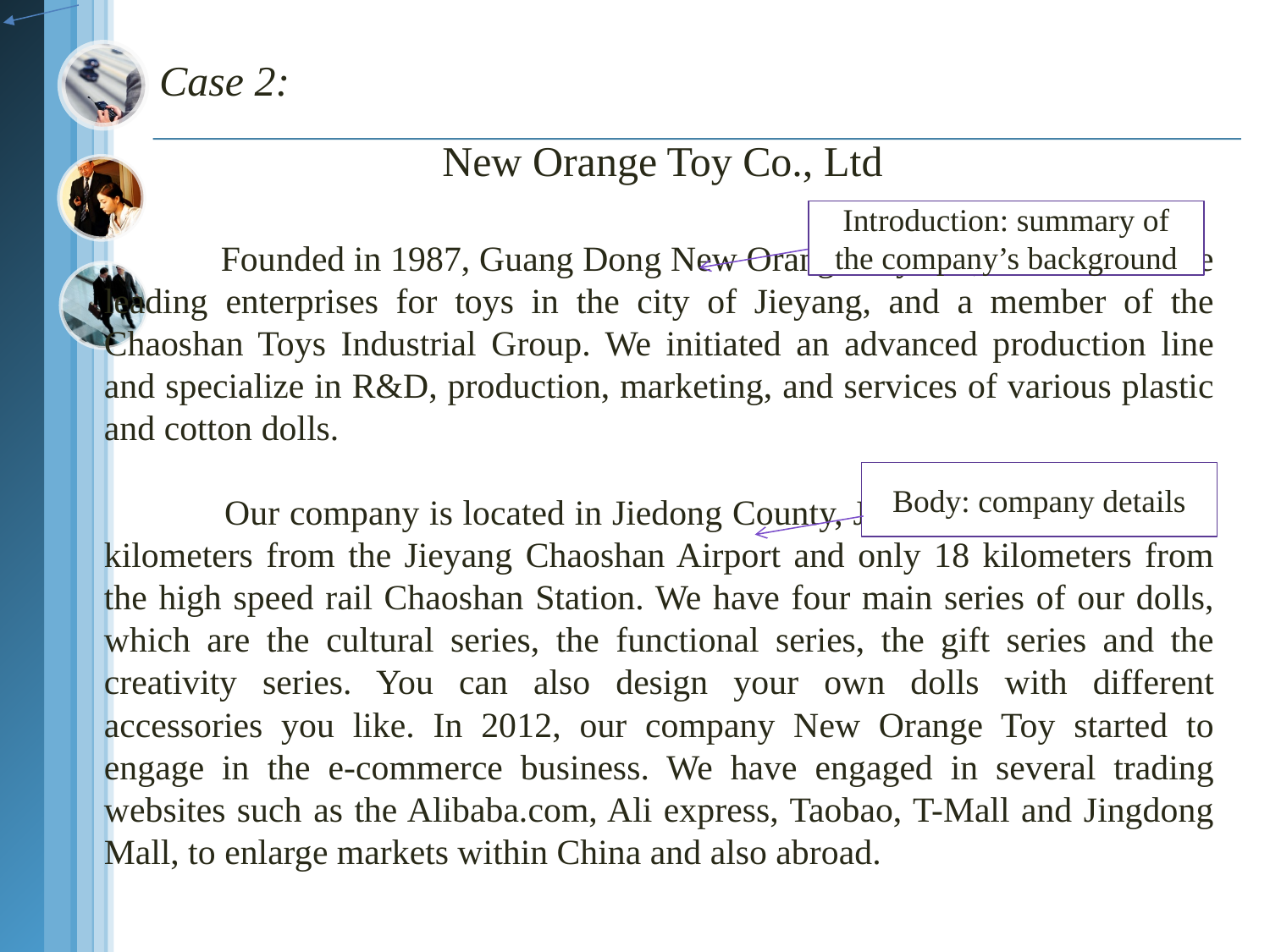

# Case 2:
 New Orange Toy Co., Ltd

             Founded in 1987, Guang Dong New Orange Toy Co.,Ltd is one of the leading enterprises for toys in the city of Jieyang, and a member of the Chaoshan Toys Industrial Group. We initiated an advanced production line and specialize in R&D, production, marketing, and services of various plastic and cotton dolls.

            Our company is located in Jiedong County, Jieyang City, which is 10 kilometers from the Jieyang Chaoshan Airport and only 18 kilometers from the high speed rail Chaoshan Station. We have four main series of our dolls, which are the cultural series, the functional series, the gift series and the creativity series. You can also design your own dolls with different accessories you like. In 2012, our company New Orange Toy started to engage in the e-commerce business. We have engaged in several trading websites such as the Alibaba.com, Ali express, Taobao, T-Mall and Jingdong Mall, to enlarge markets within China and also abroad.

Introduction: summary of the company’s background
Body: company details